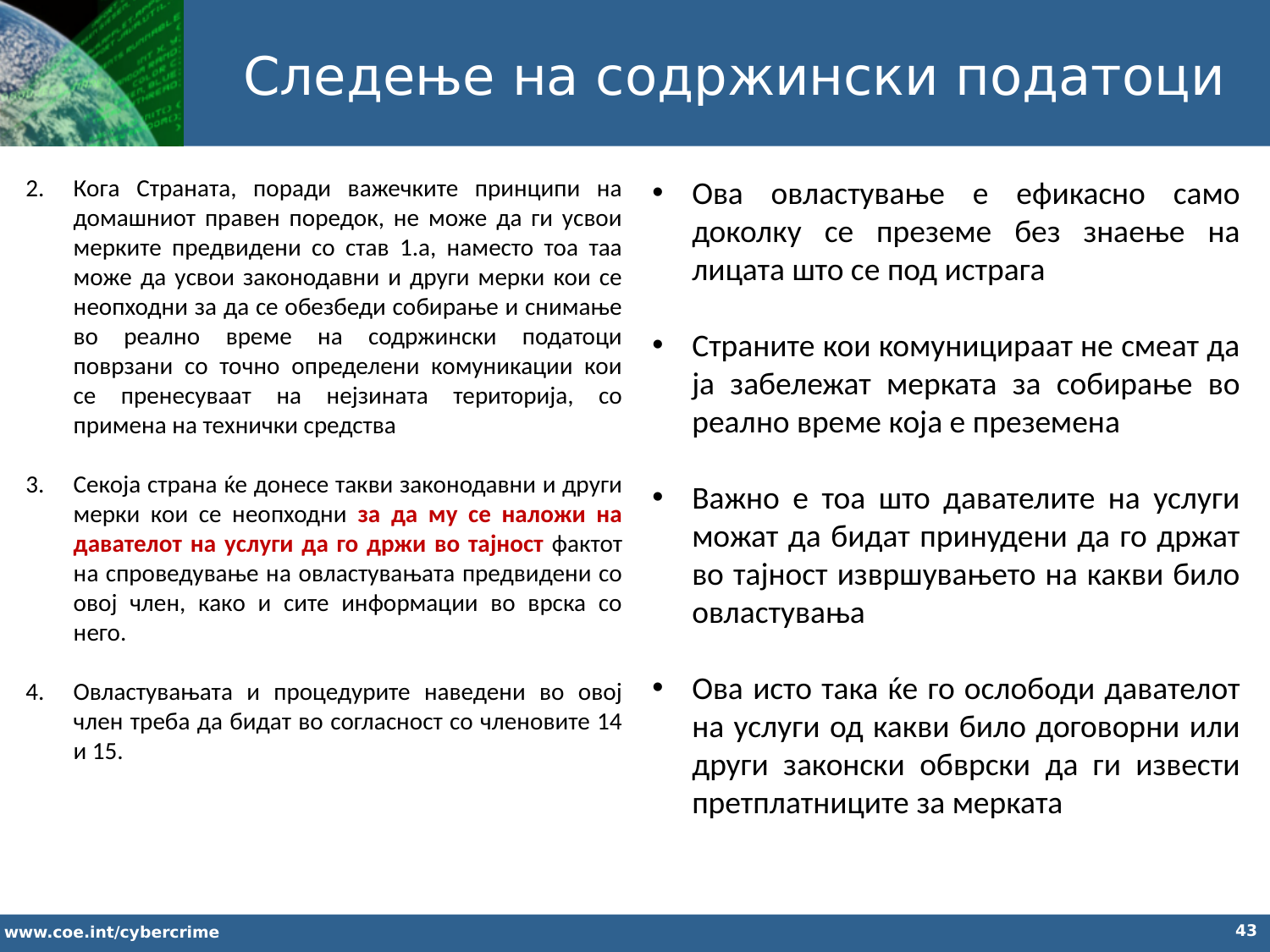

Следење на содржински податоци
Кога Страната, поради важечките принципи на домашниот правен поредок, не може да ги усвои мерките предвидени со став 1.а, наместо тоа таа може да усвои законодавни и други мерки кои се неопходни за да се обезбеди собирање и снимање во реално време на содржински податоци поврзани со точно определени комуникации кои
се пренесуваат на нејзината територија, со примена на технички средства

Секоја страна ќе донесе такви законодавни и други мерки кои се неопходни за да му се наложи на давателот на услуги да го држи во тајност фактот на спроведување на овластувањата предвидени со овој член, како и сите информации во врска со него.

Овластувањата и процедурите наведени во овој член треба да бидат во согласност со членовите 14 и 15.
Ова овластување е ефикасно само доколку се преземе без знаење на лицата што се под истрага

Страните кои комуницираат не смеат да ја забележат мерката за собирање во реално време која е преземена

Важно е тоа што давателите на услуги можат да бидат принудени да го држат во тајност извршувањето на какви било овластувања

Ова исто така ќе го ослободи давателот на услуги од какви било договорни или други законски обврски да ги извести претплатниците за мерката